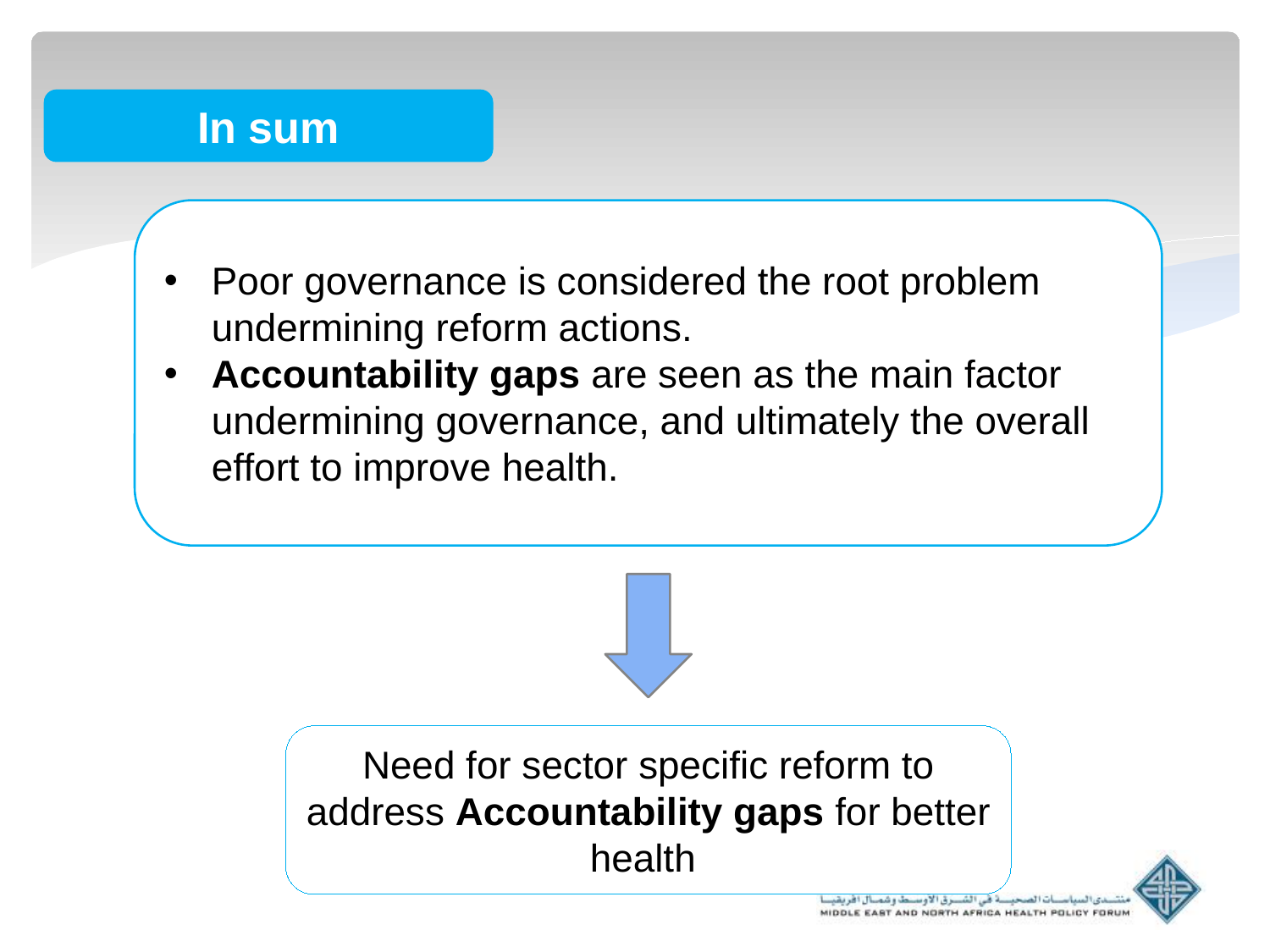

In sum
Poor governance is considered the root problem undermining reform actions.
Accountability gaps are seen as the main factor undermining governance, and ultimately the overall effort to improve health.

Need for sector specific reform to address Accountability gaps for better health